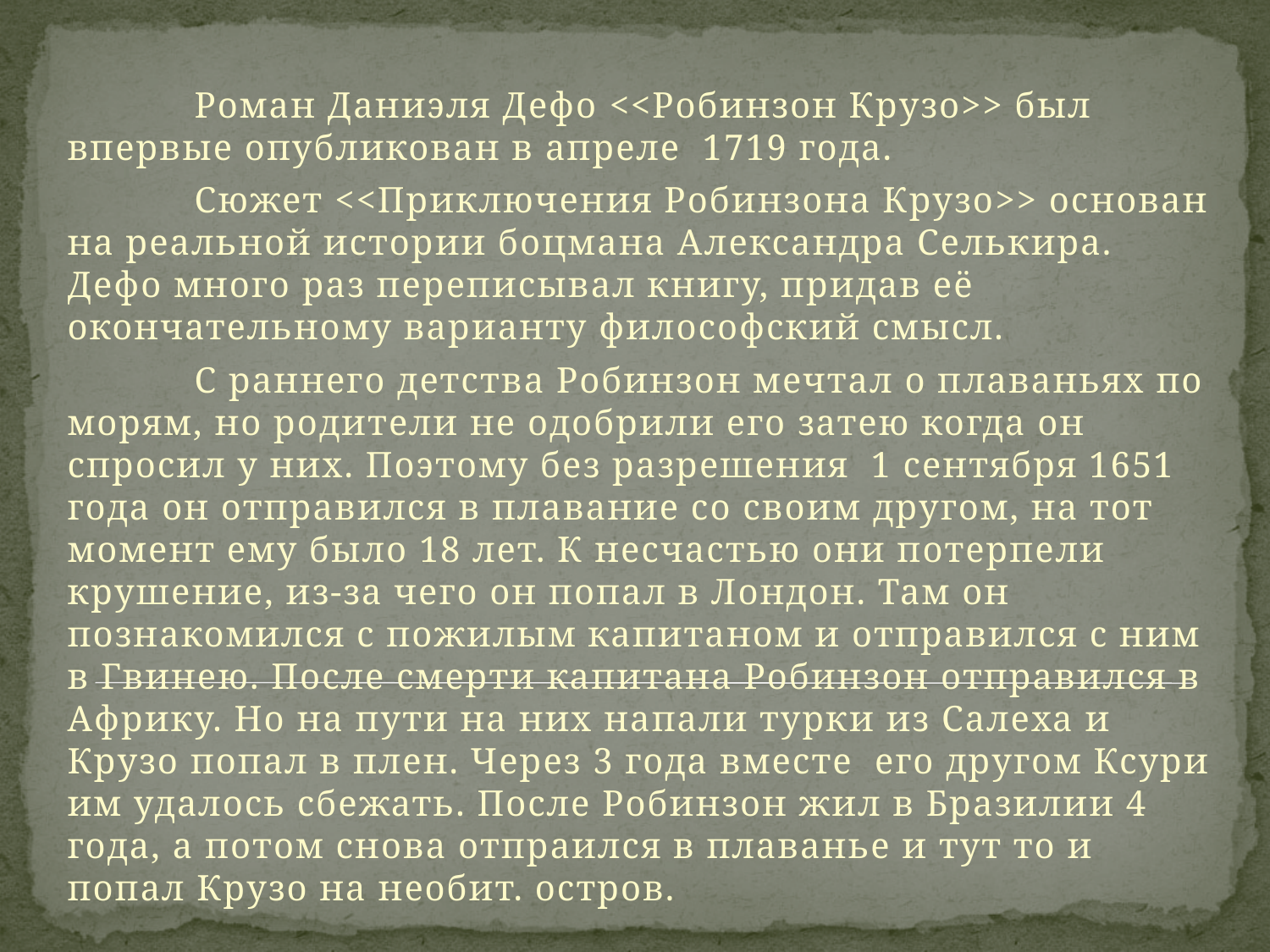

Роман Даниэля Дефо <<Робинзон Крузо>> был впервые опубликован в апреле  1719 года.
	Сюжет <<Приключения Робинзона Крузо>> основан на реальной истории боцмана Александра Селькира. Дефо много раз переписывал книгу, придав её окончательному варианту философский смысл.
 	С раннего детства Робинзон мечтал о плаваньях по морям, но родители не одобрили его затею когда он спросил у них. Поэтому без разрешения  1 сентября 1651 года он отправился в плавание со своим другом, на тот момент ему было 18 лет. К несчастью они потерпели крушение, из-за чего он попал в Лондон. Там он познакомился с пожилым капитаном и отправился с ним в Гвинею. После смерти капитана Робинзон отправился в Африку. Но на пути на них напали турки из Салеха и Крузо попал в плен. Через 3 года вместе  его другом Ксури им удалось сбежать. После Робинзон жил в Бразилии 4 года, а потом снова отпраился в плаванье и тут то и попал Крузо на необит. остров.